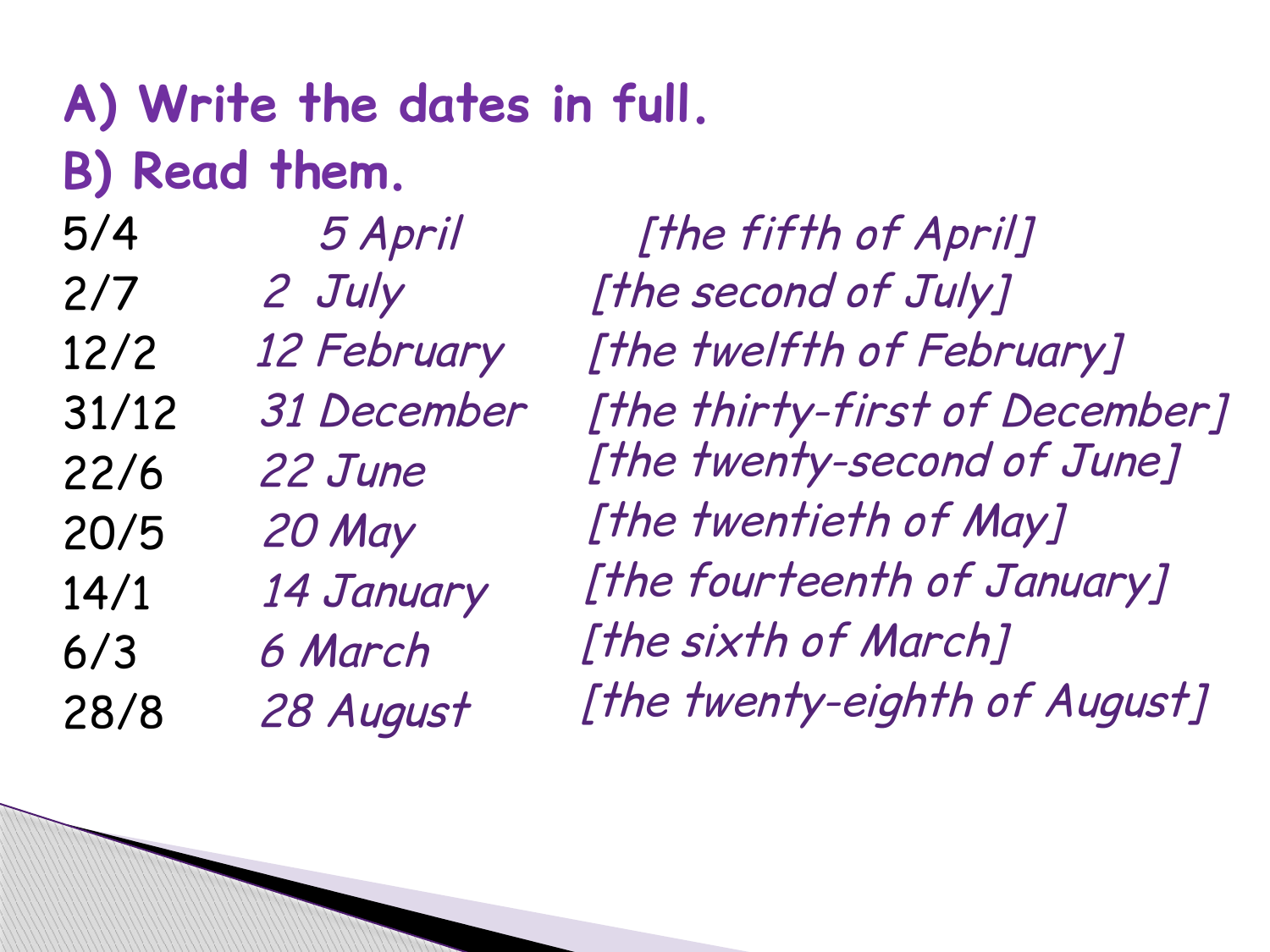

A) Write the dates in full.
B) Read them.
5/4	       5 April	            [the fifth of April]
2/7
12/2
31/12
22/6
20/5
14/1
6/3
28/8

 2  July
 [the second of July]
  12 February
[the twelfth of February]

   31 December
[the thirty-first of December]

[the twenty-second of June]

22 June
[the twentieth of May]

 20 May
  [the fourteenth of January]
 14 January
 [the sixth of March]
6 March
 [the twenty-eighth of August]
28 August